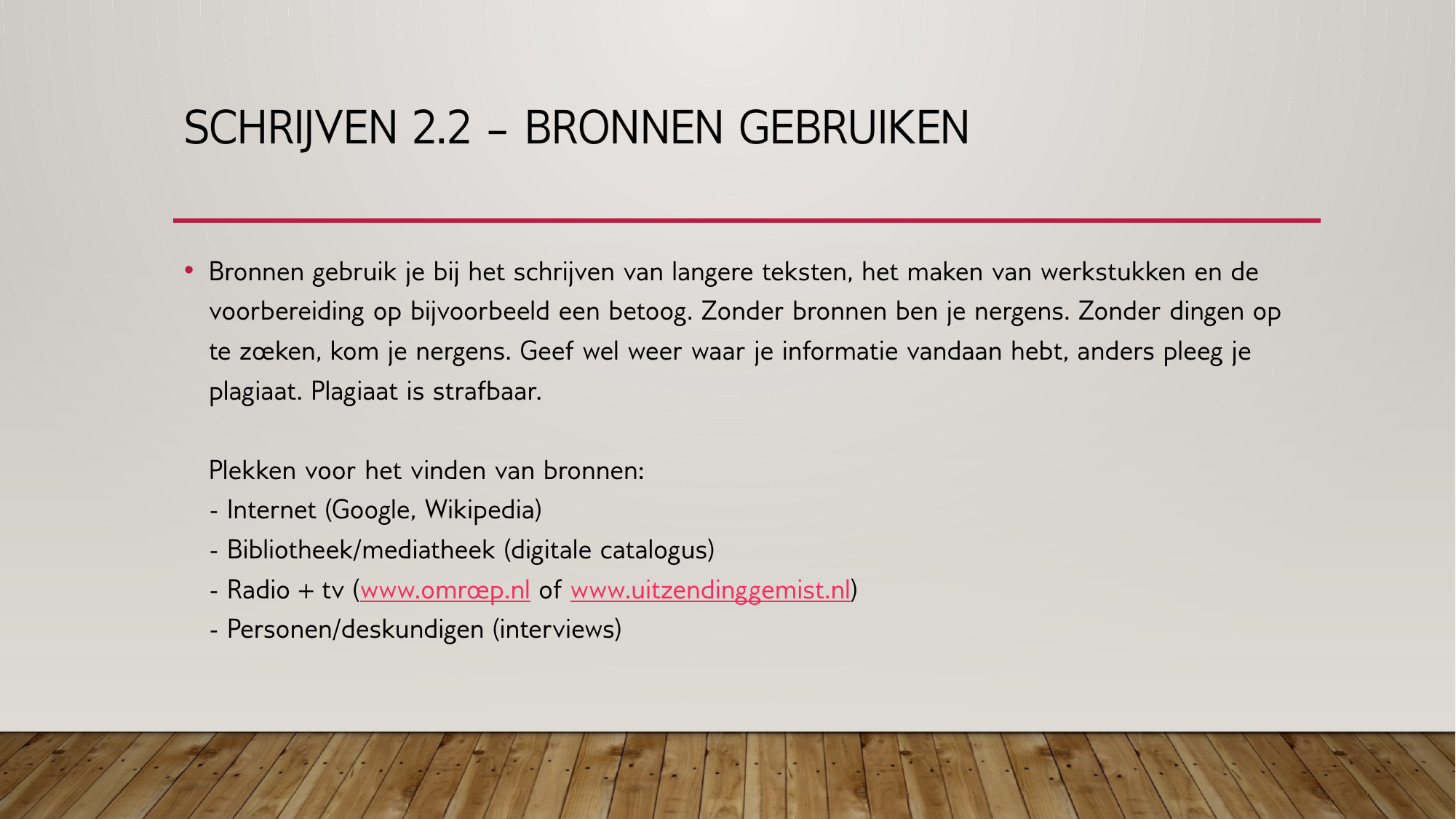

# Schrijven 2.2 – bronnen gebruiken
Bronnen gebruik je bij het schrijven van langere teksten, het maken van werkstukken en de voorbereiding op bijvoorbeeld een betoog. Zonder bronnen ben je nergens. Zonder dingen op te zoeken, kom je nergens. Geef wel weer waar je informatie vandaan hebt, anders pleeg je plagiaat. Plagiaat is strafbaar.
Plekken voor het vinden van bronnen:
- Internet (Google, Wikipedia)
- Bibliotheek/mediatheek (digitale catalogus)
- Radio + tv (www.omroep.nl of www.uitzendinggemist.nl)
- Personen/deskundigen (interviews)